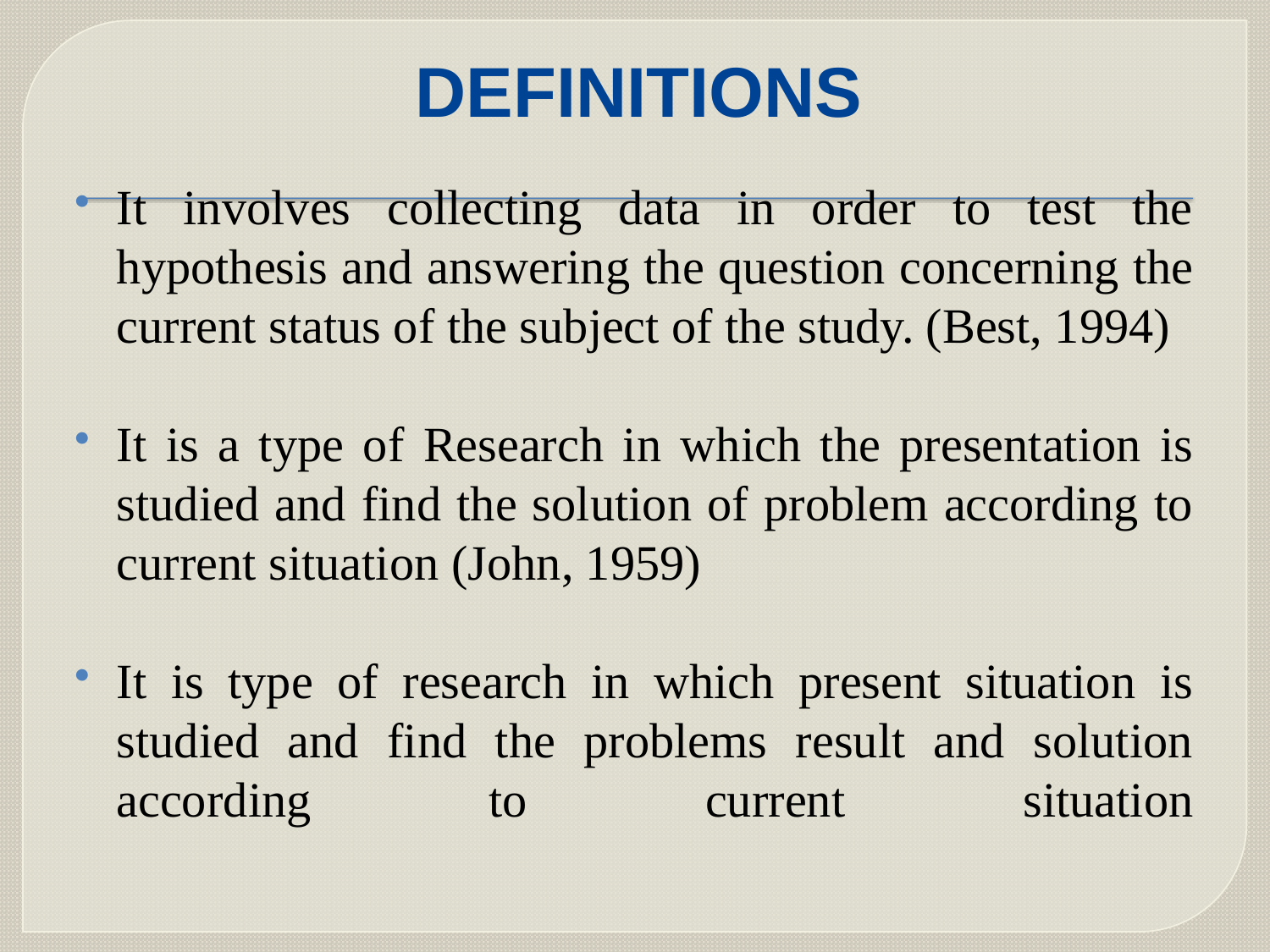

# DEFINITIONS
It involves collecting data in order to test the hypothesis and answering the question concerning the current status of the subject of the study. (Best, 1994)

It is a type of Research in which the presentation is studied and find the solution of problem according to current situation (John, 1959)

It is type of research in which present situation is studied and find the problems result and solution according to current situation